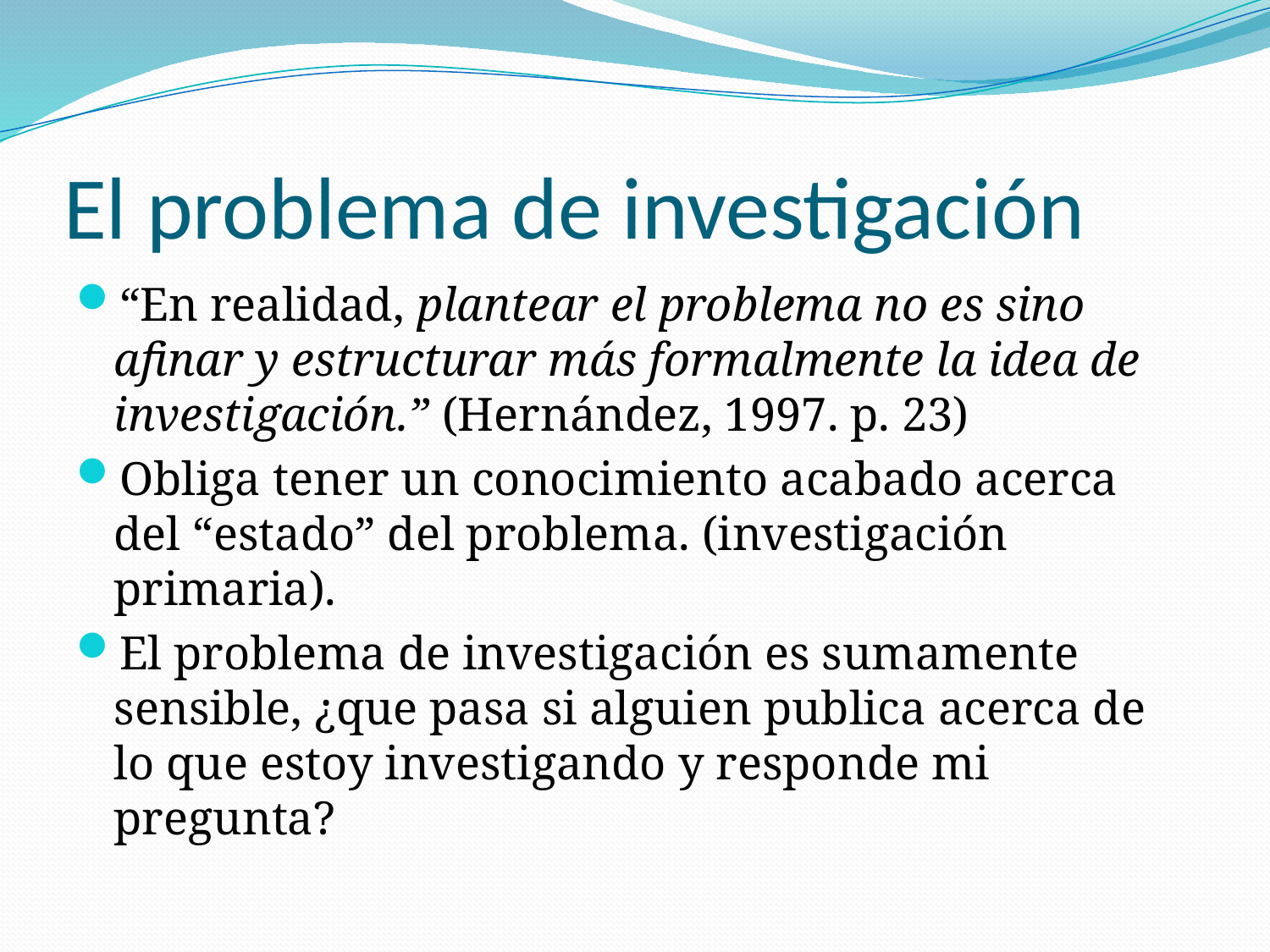

# El problema de investigación
“En realidad, plantear el problema no es sino afinar y estructurar más formalmente la idea de investigación.” (Hernández, 1997. p. 23)
Obliga tener un conocimiento acabado acerca del “estado” del problema. (investigación primaria).
El problema de investigación es sumamente sensible, ¿que pasa si alguien publica acerca de lo que estoy investigando y responde mi pregunta?